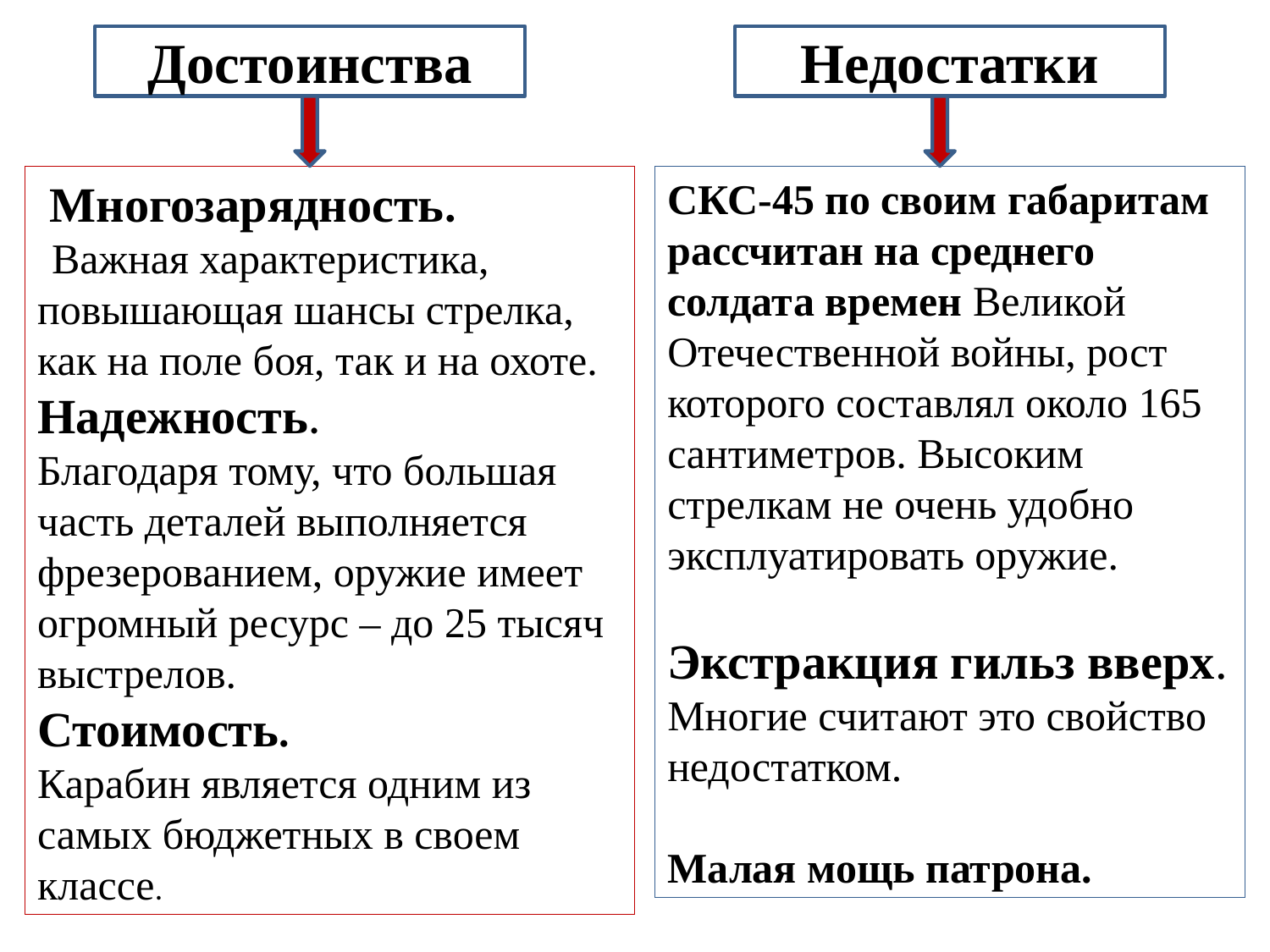

Достоинства
Недостатки

 Многозарядность.
  Важная характеристика, повышающая шансы стрелка, как на поле боя, так и на охоте.
Надежность.
Благодаря тому, что большая часть деталей выполняется фрезерованием, оружие имеет огромный ресурс – до 25 тысяч выстрелов.
Стоимость.
Карабин является одним из самых бюджетных в своем классе.
СКС-45 по своим габаритам рассчитан на среднего солдата времен Великой Отечественной войны, рост которого составлял около 165 сантиметров. Высоким стрелкам не очень удобно эксплуатировать оружие.

Экстракция гильз вверх. Многие считают это свойство недостатком.

Малая мощь патрона.